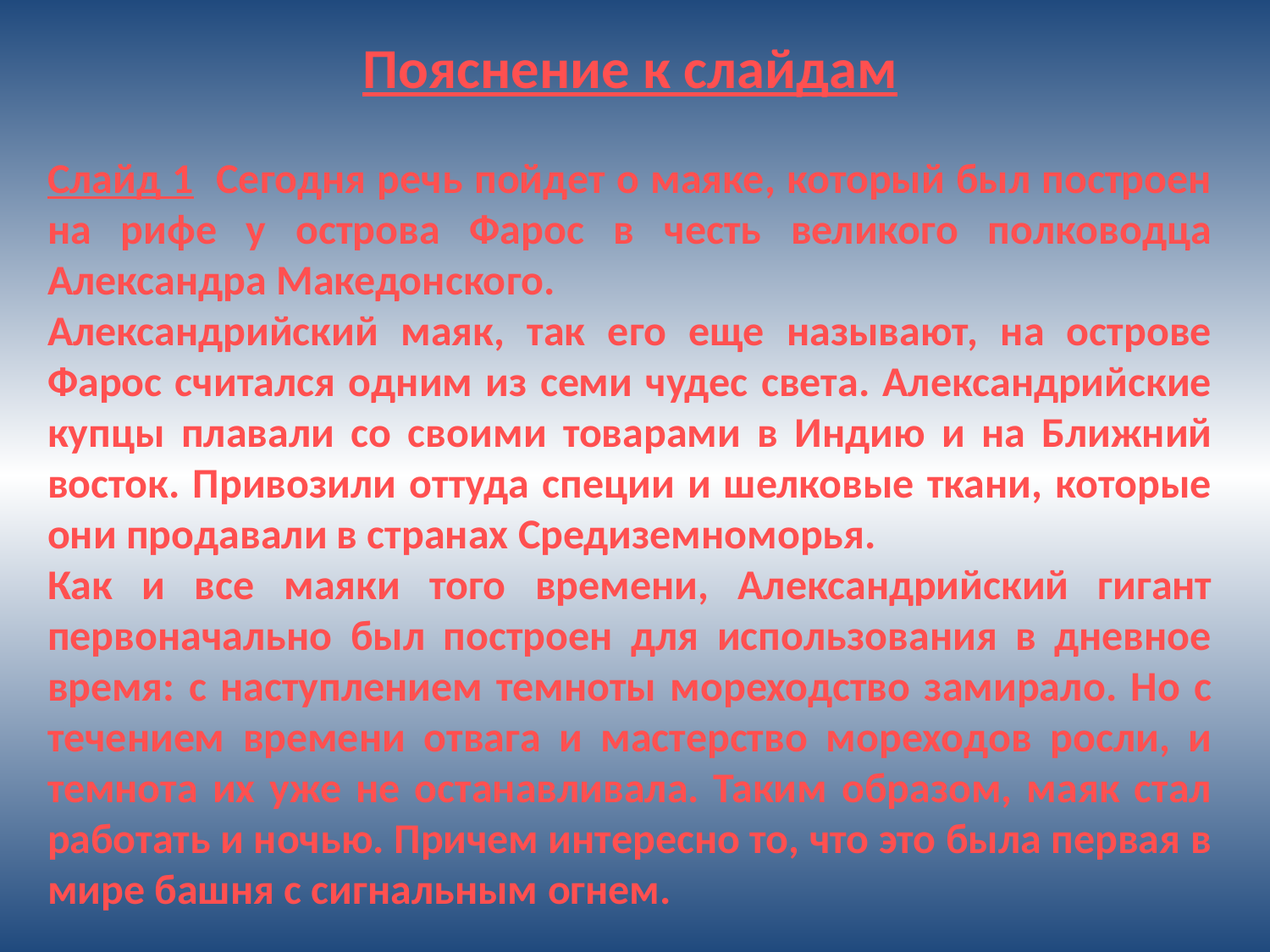

Пояснение к слайдам

Слайд 1  Сегодня речь пойдет о маяке, который был построен на рифе у острова Фарос в честь великого полководца Александра Македонского.
Александрийский маяк, так его еще называют, на острове Фарос считался одним из семи чудес света. Александрийские купцы плавали со своими товарами в Индию и на Ближний восток. Привозили оттуда специи и шелковые ткани, которые они продавали в странах Средиземноморья.
Как и все маяки того времени, Александрийский гигант первоначально был построен для использования в дневное время: с наступлением темноты мореходство замирало. Но с течением времени отвага и мастерство мореходов росли, и темнота их уже не останавливала. Таким образом, маяк стал работать и ночью. Причем интересно то, что это была первая в мире башня с сигнальным огнем.